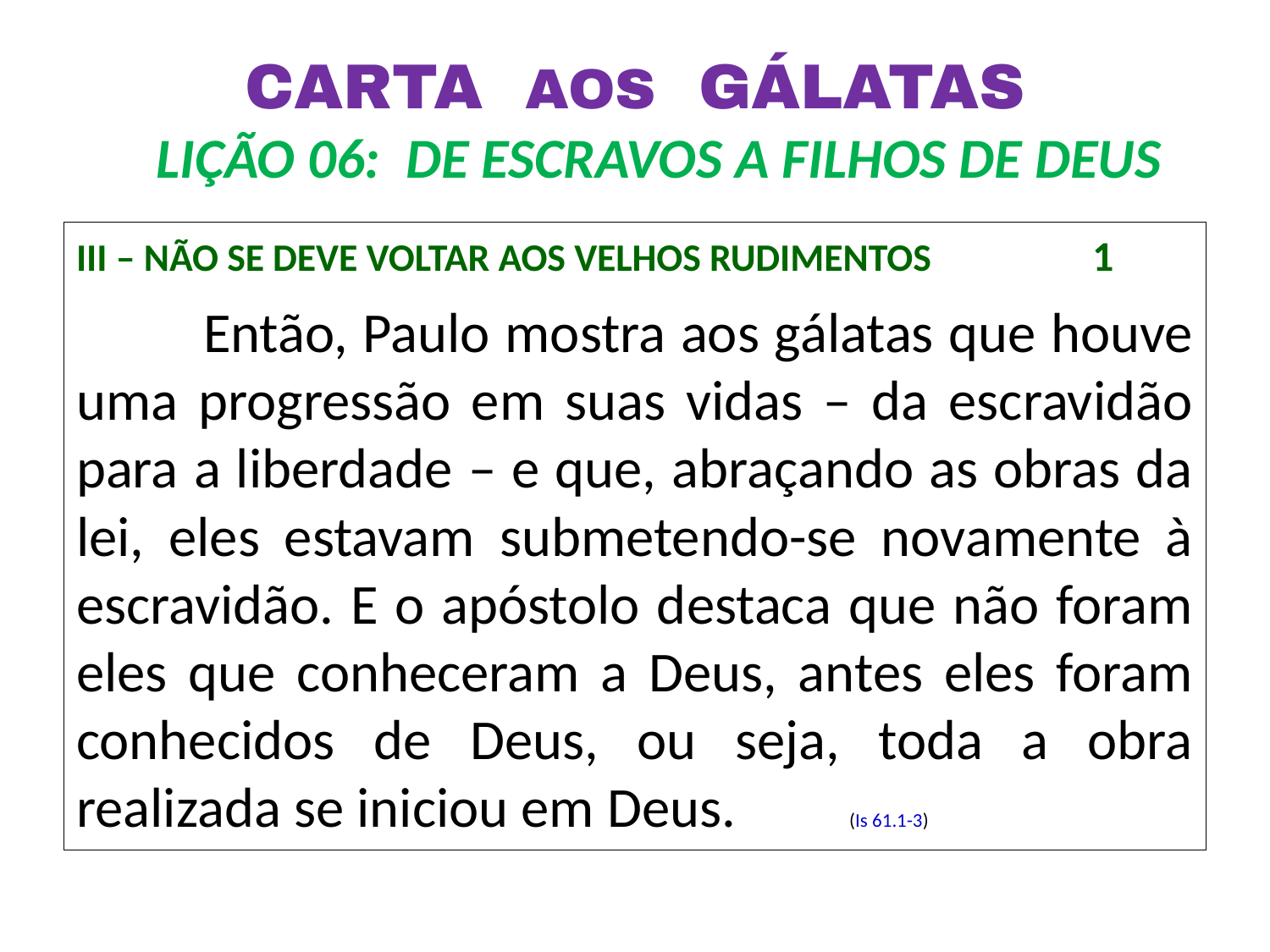

# CARTA  AOS  GÁLATAS LIÇÃO 06:  DE ESCRAVOS A FILHOS DE DEUS
III – NÃO SE DEVE VOLTAR AOS VELHOS RUDIMENTOS		1

	Então, Paulo mostra aos gálatas que houve uma progressão em suas vidas – da escravidão para a liberdade – e que, abraçando as obras da lei, eles estavam submetendo-se novamente à escravidão. E o apóstolo destaca que não foram eles que conheceram a Deus, antes eles foram conhecidos de Deus, ou seja, toda a obra realizada se iniciou em Deus.	 (Is 61.1-3)